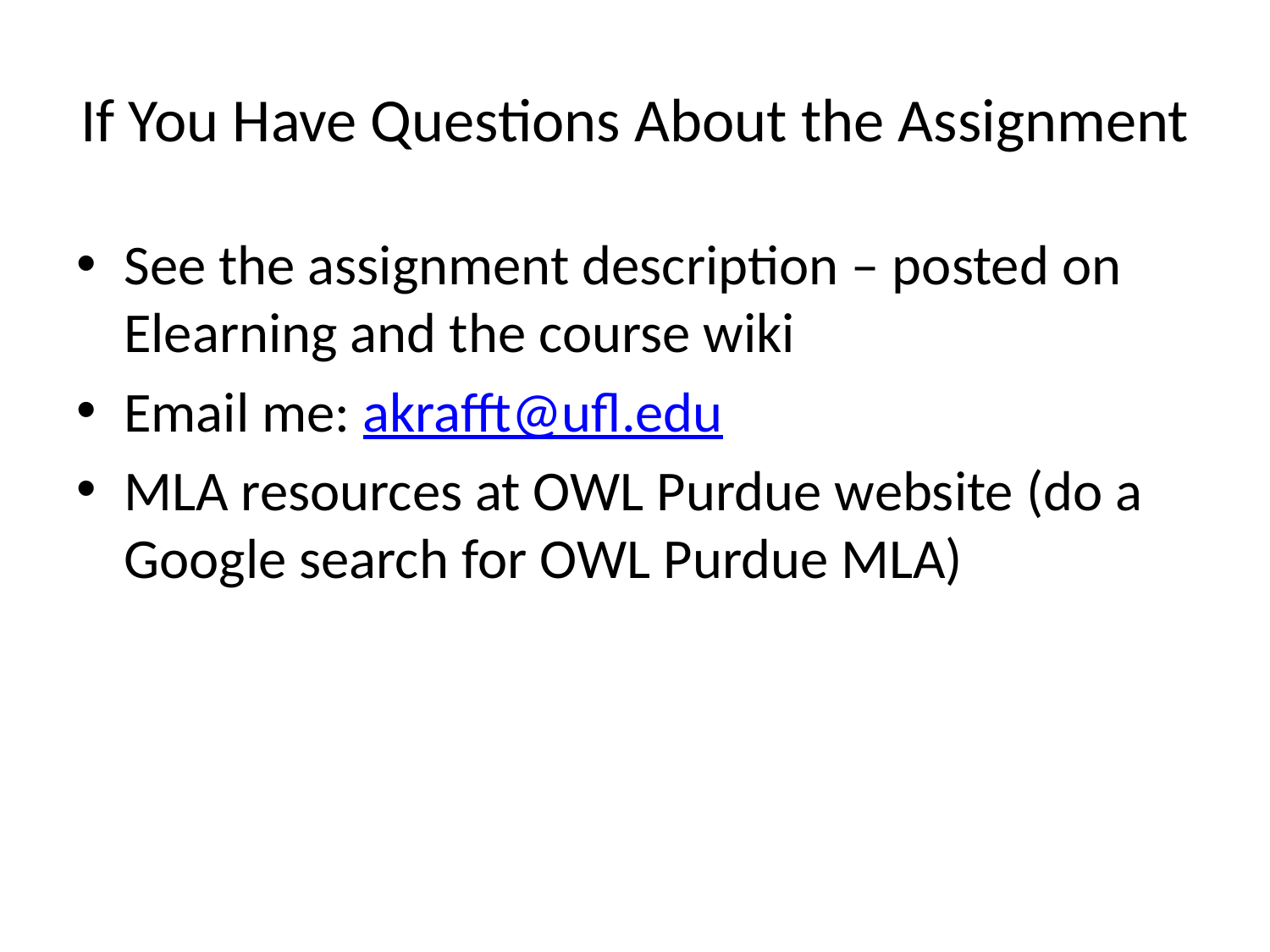

# If You Have Questions About the Assignment
See the assignment description – posted on Elearning and the course wiki
Email me: akrafft@ufl.edu
MLA resources at OWL Purdue website (do a Google search for OWL Purdue MLA)